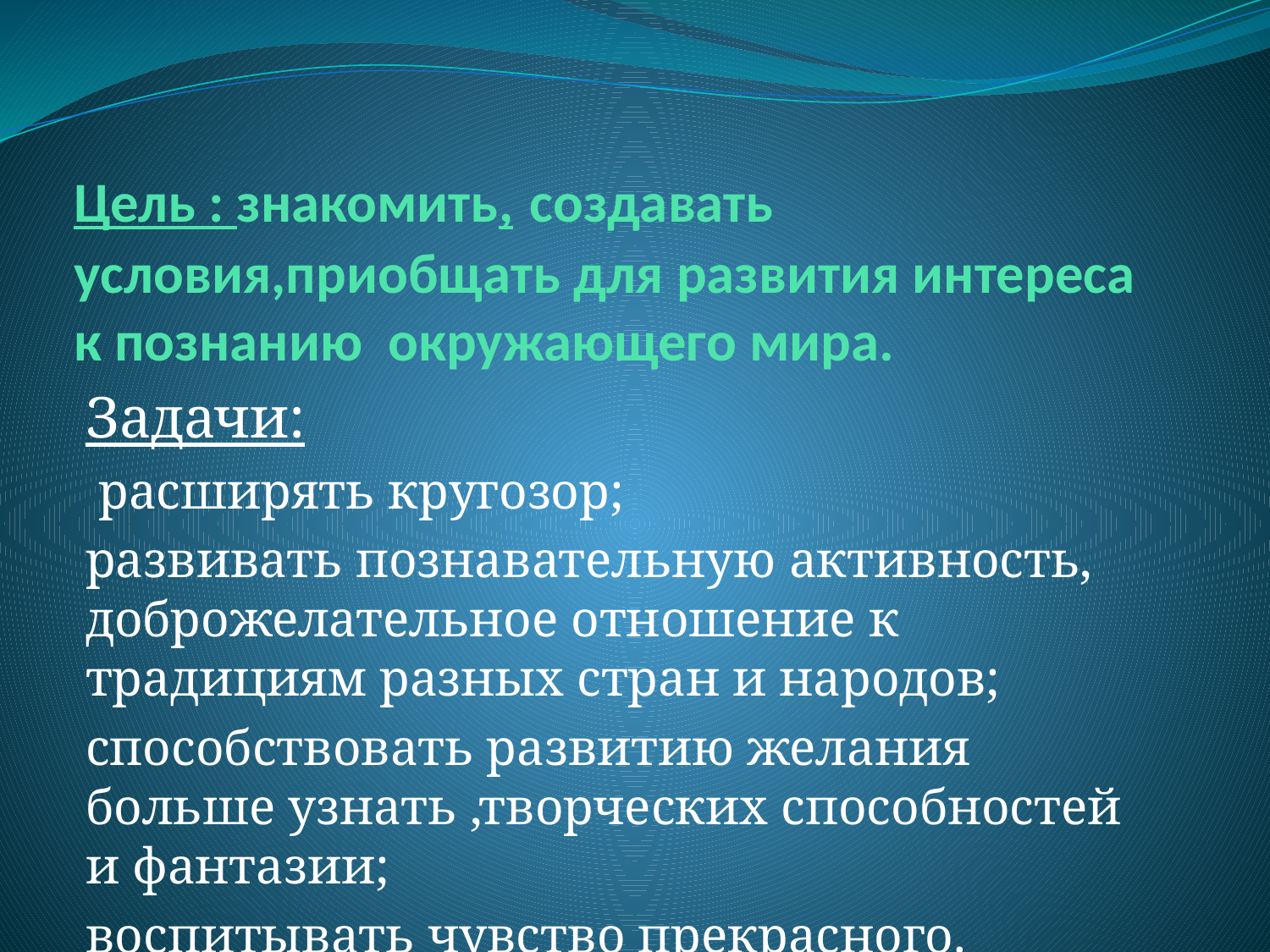

# Цель : знакомить, создавать условия,приобщать для развития интереса  к познанию  окружающего мира.
Задачи:
 расширять кругозор;
развивать познавательную активность, доброжелательное отношение к традициям разных стран и народов;
способствовать развитию желания больше узнать ,творческих способностей и фантазии;
воспитывать чувство прекрасного.